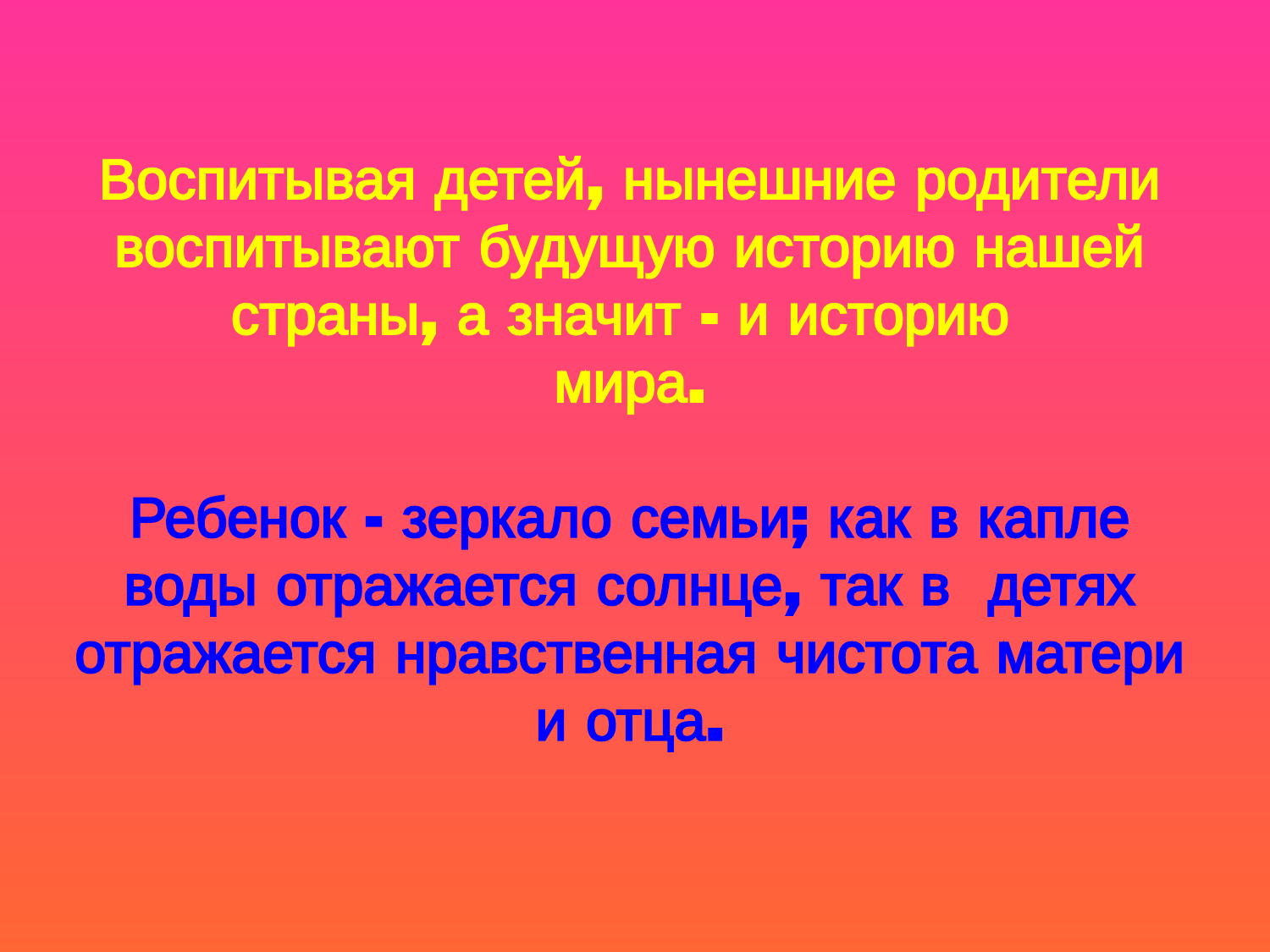

Воспитывая детей, нынешние родители воспитывают будущую историю нашей страны, а значит - и историю
мира.

Ребенок - зеркало семьи; как в капле воды отражается солнце, так в  детях отражается нравственная чистота матери и отца.